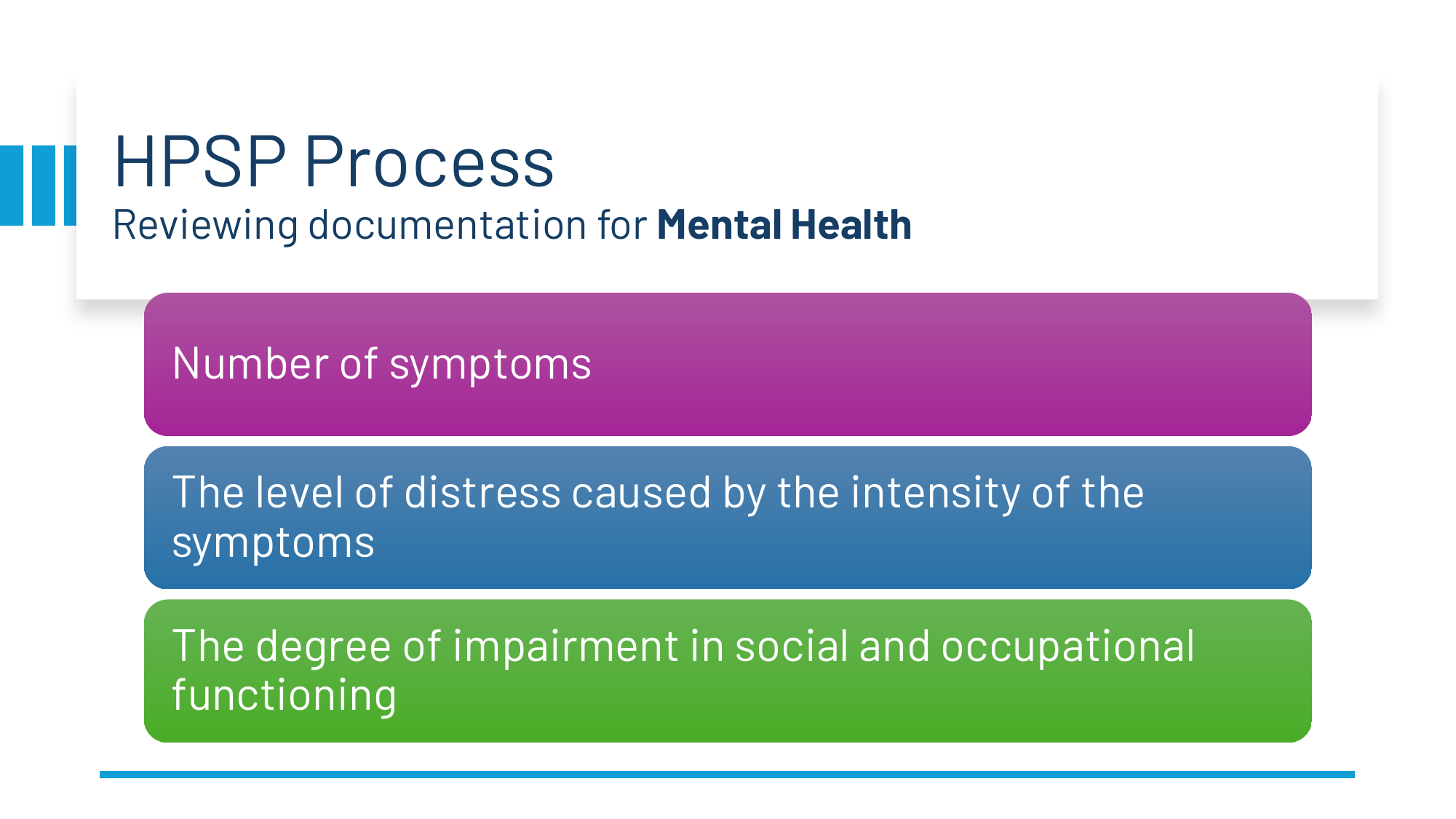

# HPSP Process Reviewing documentation for Mental Health

Number of symptoms
The level of distress caused by the intensity of the symptoms
The degree of impairment in social and occupational functioning